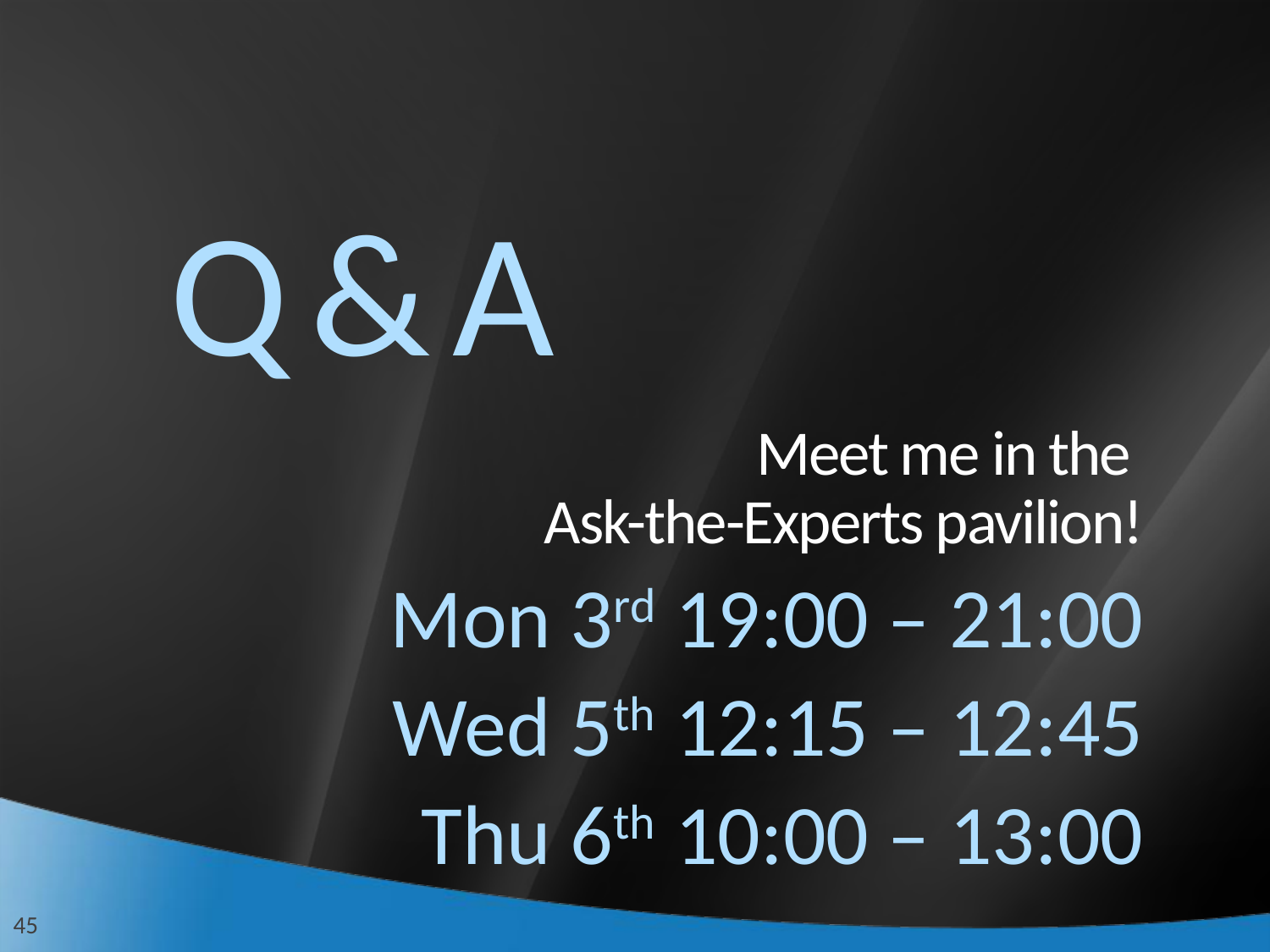

Q & A
Meet me in the
Ask-the-Experts pavilion!
Mon 3rd 19:00 – 21:00
Wed 5th 12:15 – 12:45
Thu 6th 10:00 – 13:00